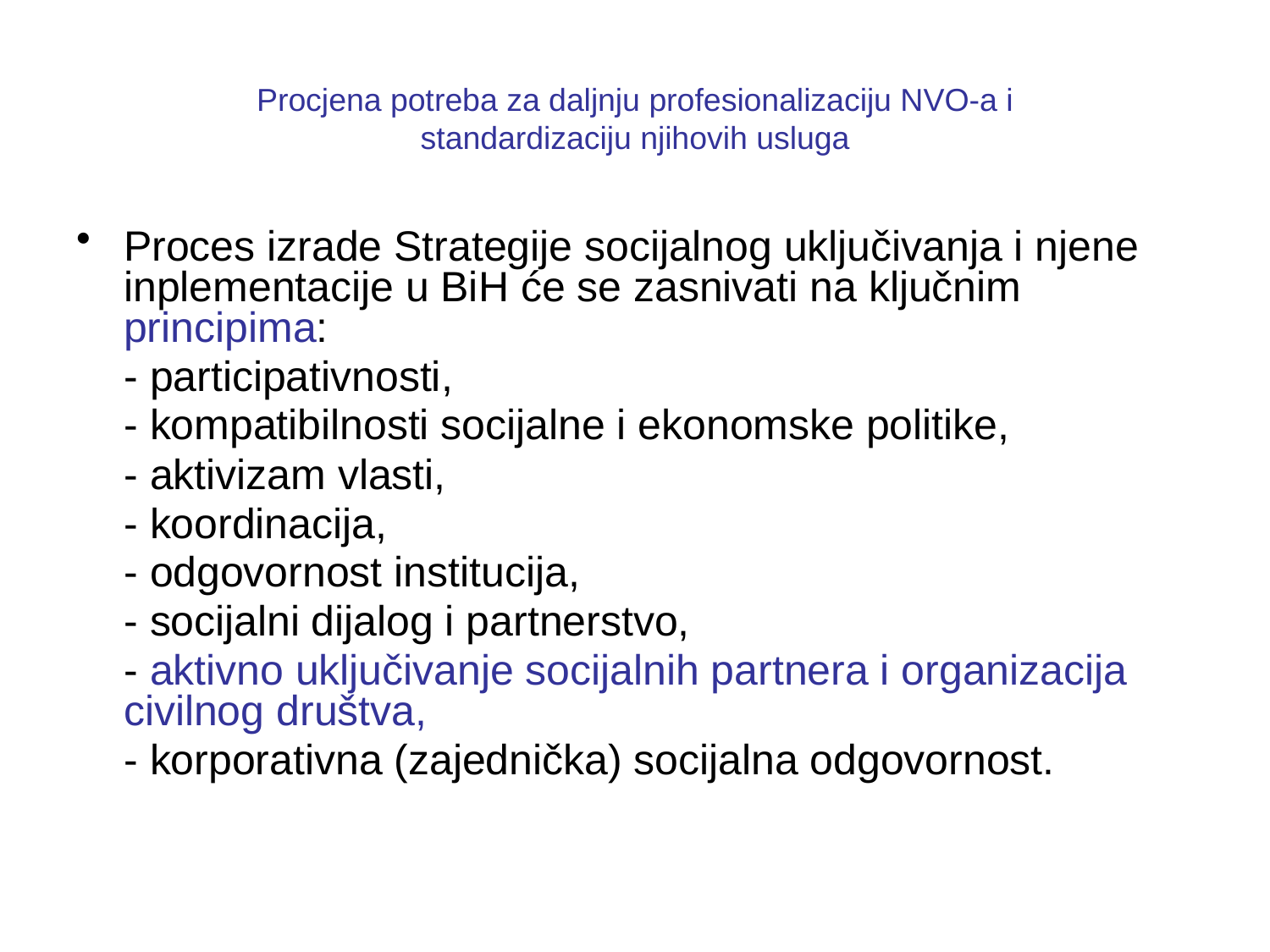

# Procjena potreba za daljnju profesionalizaciju NVO-a i standardizaciju njihovih usluga
Proces izrade Strategije socijalnog uključivanja i njene inplementacije u BiH će se zasnivati na ključnim principima:
	- participativnosti,
	- kompatibilnosti socijalne i ekonomske politike,
	- aktivizam vlasti,
	- koordinacija,
	- odgovornost institucija,
	- socijalni dijalog i partnerstvo,
	- aktivno uključivanje socijalnih partnera i organizacija civilnog društva,
	- korporativna (zajednička) socijalna odgovornost.